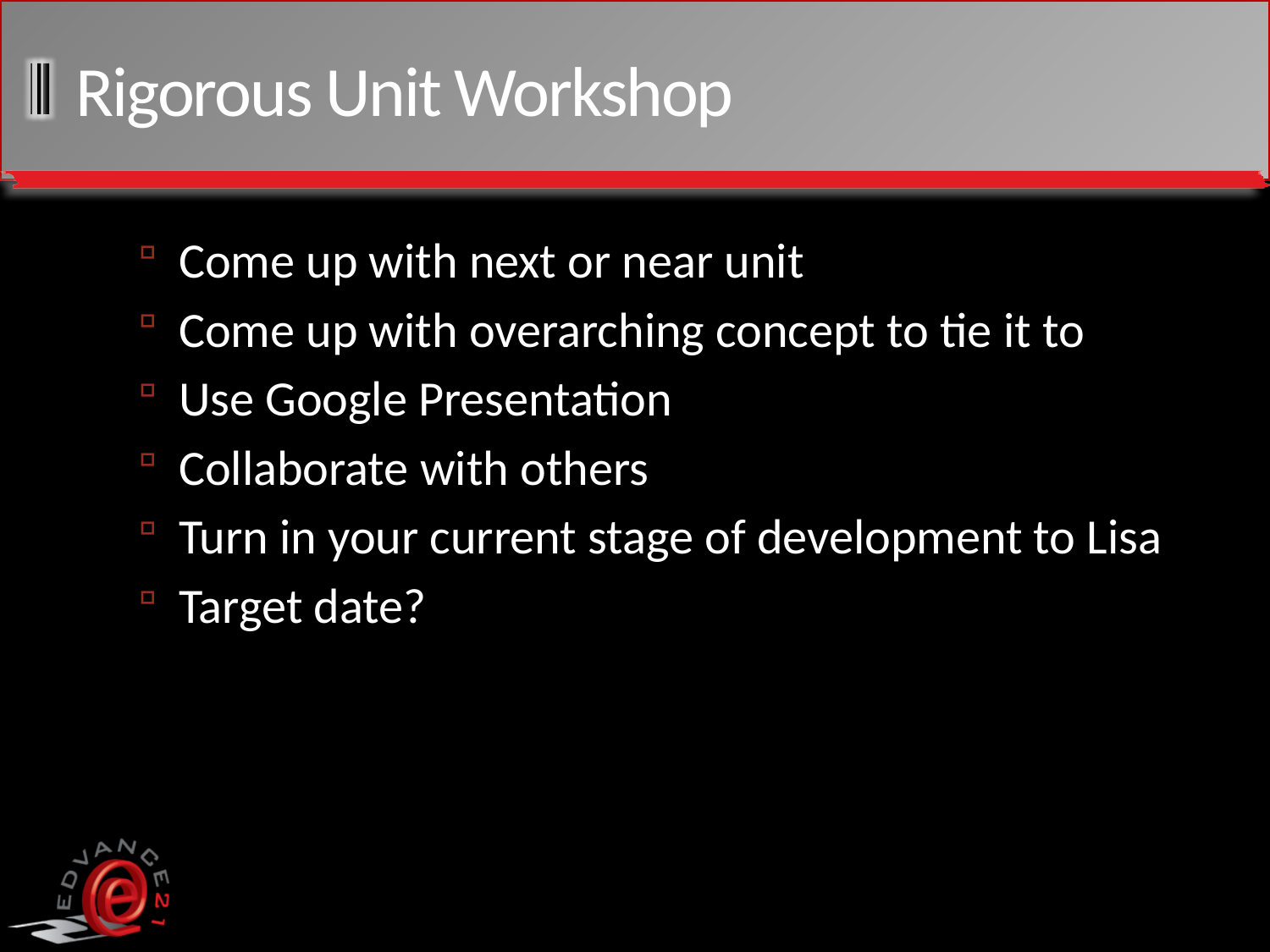

# Rigorous Unit Workshop
Come up with next or near unit
Come up with overarching concept to tie it to
Use Google Presentation
Collaborate with others
Turn in your current stage of development to Lisa
Target date?